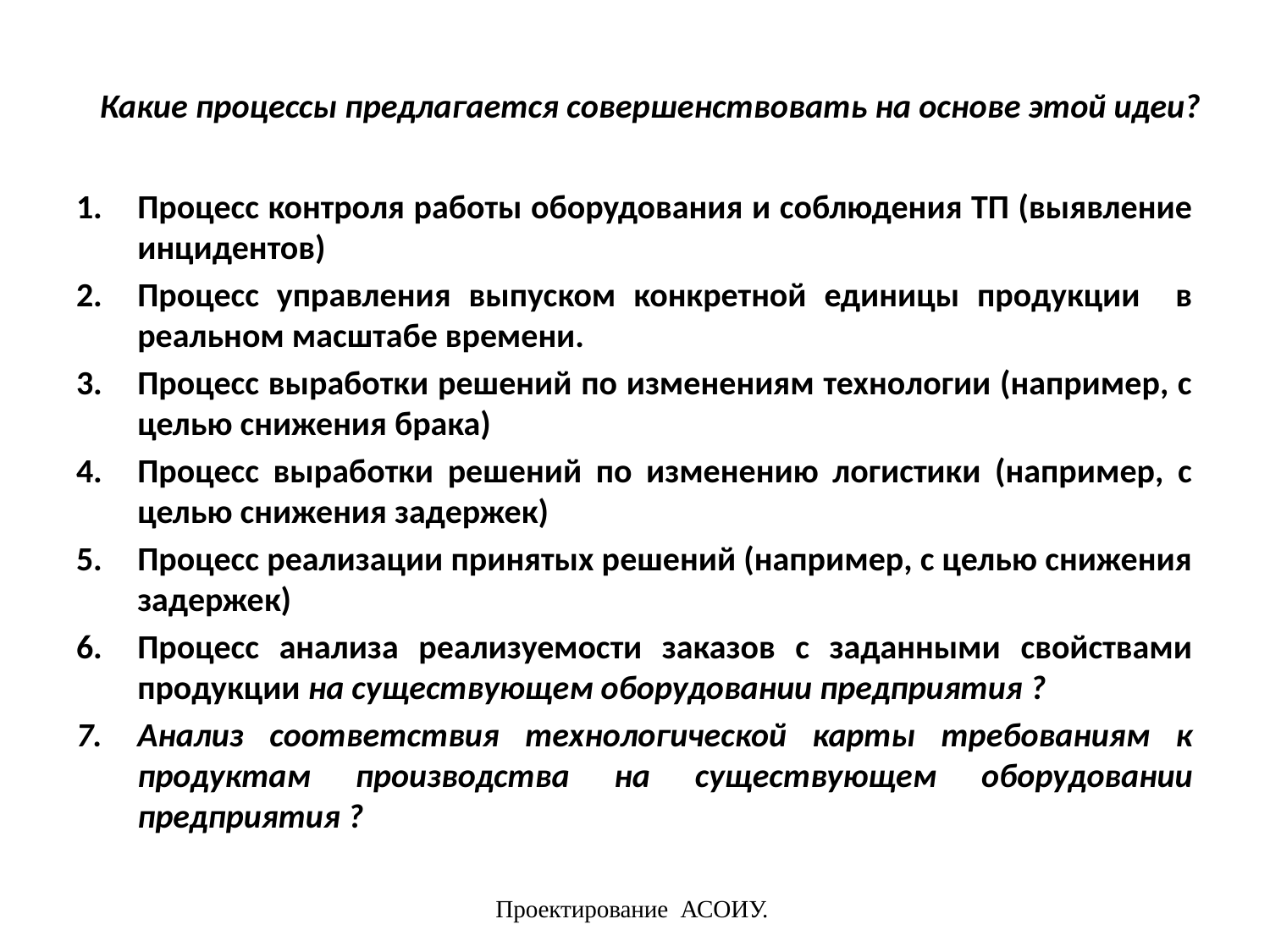

# Какие процессы предлагается совершенствовать на основе этой идеи?
Процесс контроля работы оборудования и соблюдения ТП (выявление инцидентов)
Процесс управления выпуском конкретной единицы продукции  в реальном масштабе времени.
Процесс выработки решений по изменениям технологии (например, с целью снижения брака)
Процесс выработки решений по изменению логистики (например, с целью снижения задержек)
Процесс реализации принятых решений (например, с целью снижения задержек)
Процесс анализа реализуемости заказов с заданными свойствами продукции на существующем оборудовании предприятия ?
Анализ соответствия технологической карты требованиям к продуктам производства на существующем оборудовании предприятия ?

Проектирование  АСОИУ.